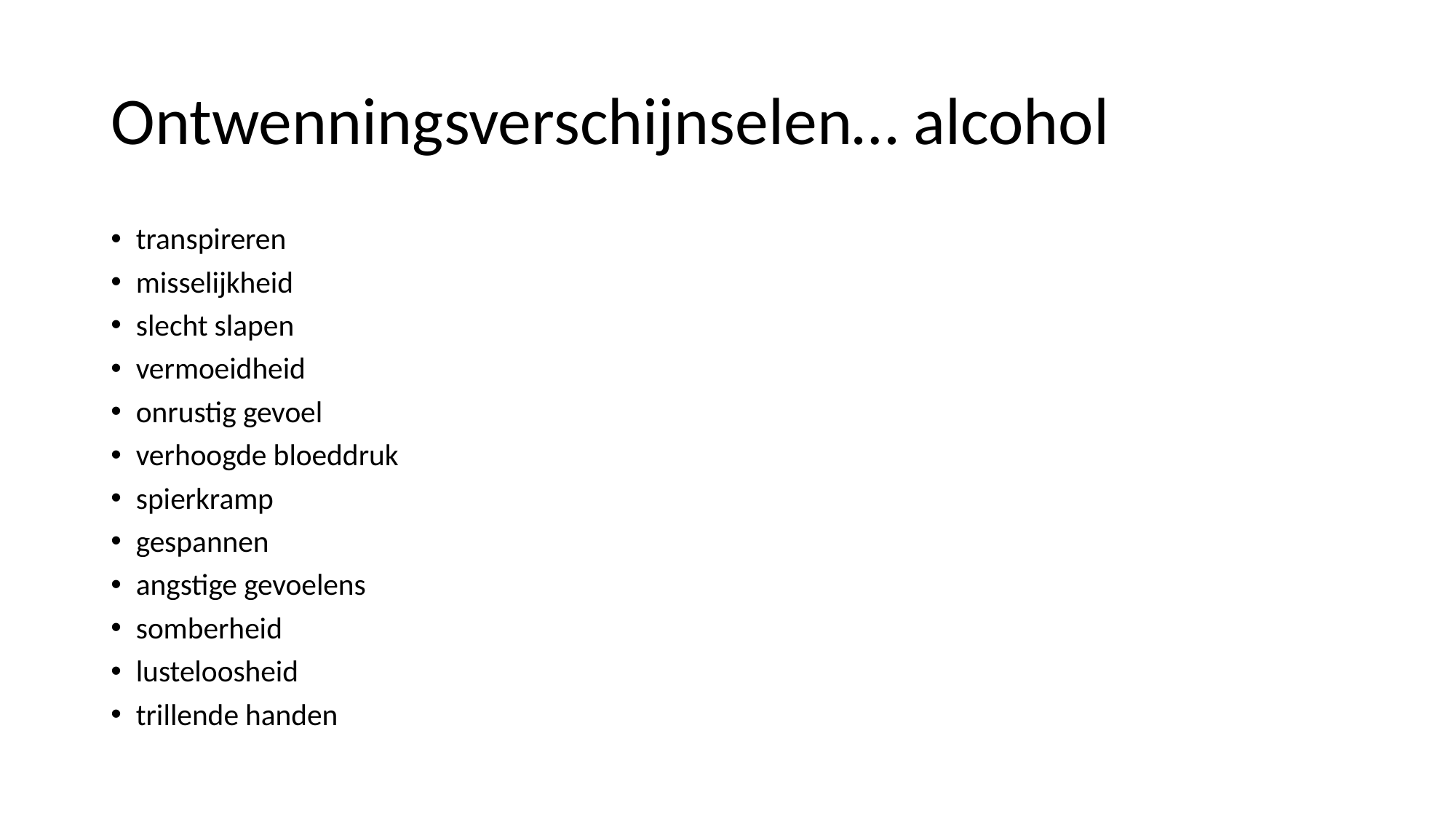

# Ontwenningsverschijnselen… alcohol
transpireren
misselijkheid
slecht slapen
vermoeidheid
onrustig gevoel
verhoogde bloeddruk
spierkramp
gespannen
angstige gevoelens
somberheid
lusteloosheid
trillende handen